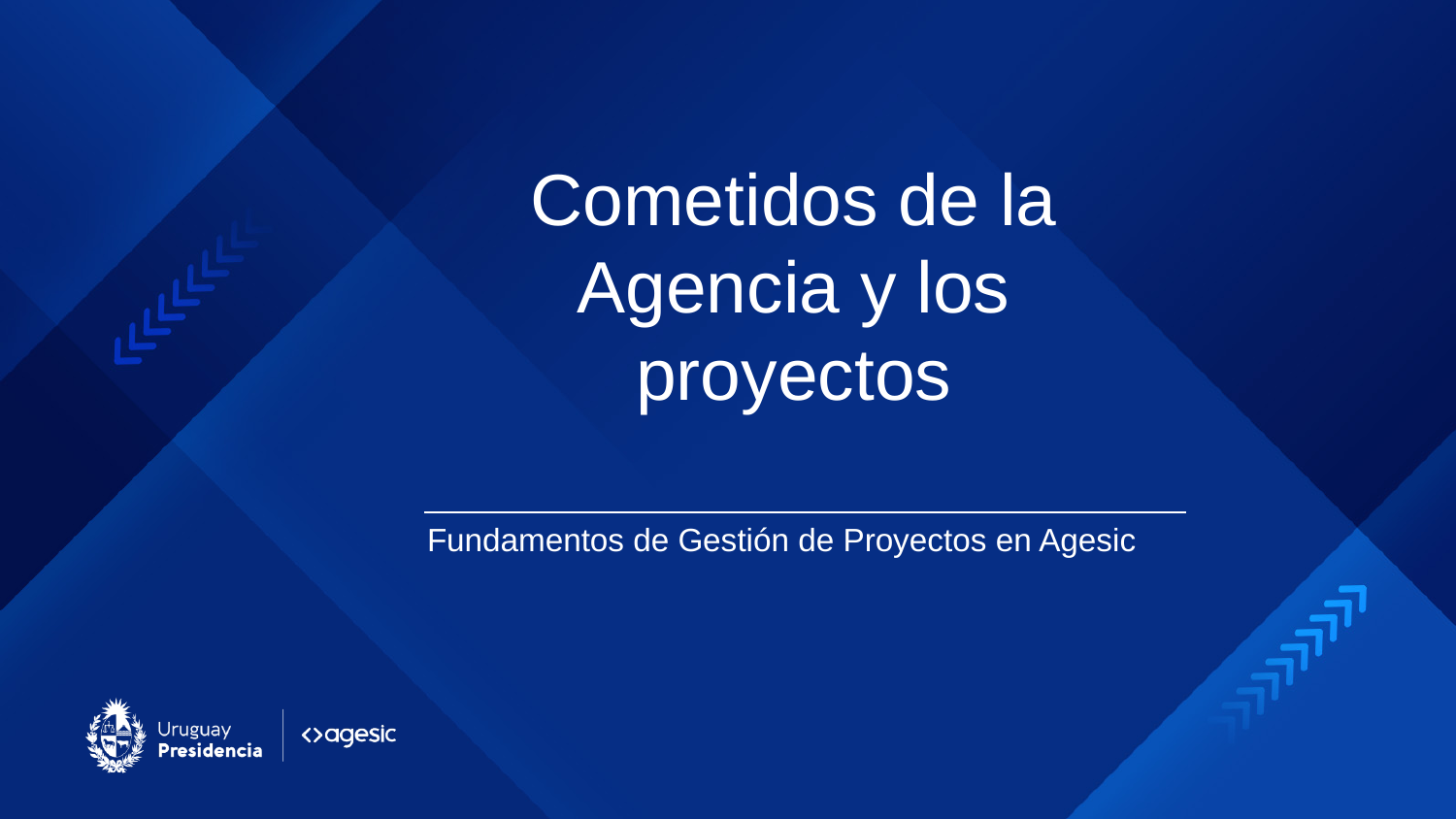

Cometidos de la Agencia y los proyectos
Fundamentos de Gestión de Proyectos en Agesic